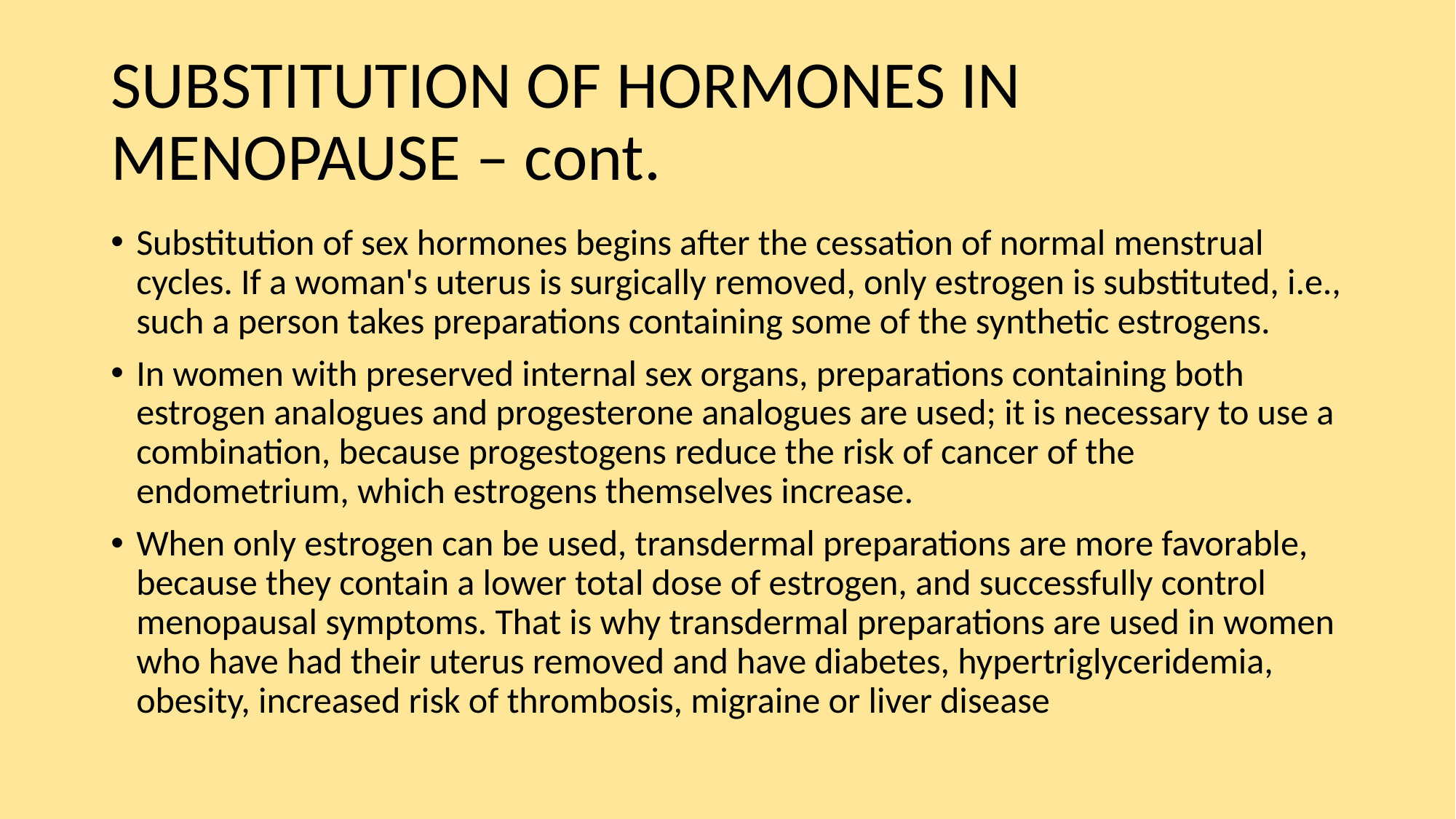

# SUBSTITUTION OF HORMONES IN MENOPAUSE – cont.
Substitution of sex hormones begins after the cessation of normal menstrual cycles. If a woman's uterus is surgically removed, only estrogen is substituted, i.e., such a person takes preparations containing some of the synthetic estrogens.
In women with preserved internal sex organs, preparations containing both estrogen analogues and progesterone analogues are used; it is necessary to use a combination, because progestogens reduce the risk of cancer of the endometrium, which estrogens themselves increase.
When only estrogen can be used, transdermal preparations are more favorable, because they contain a lower total dose of estrogen, and successfully control menopausal symptoms. That is why transdermal preparations are used in women who have had their uterus removed and have diabetes, hypertriglyceridemia, obesity, increased risk of thrombosis, migraine or liver disease